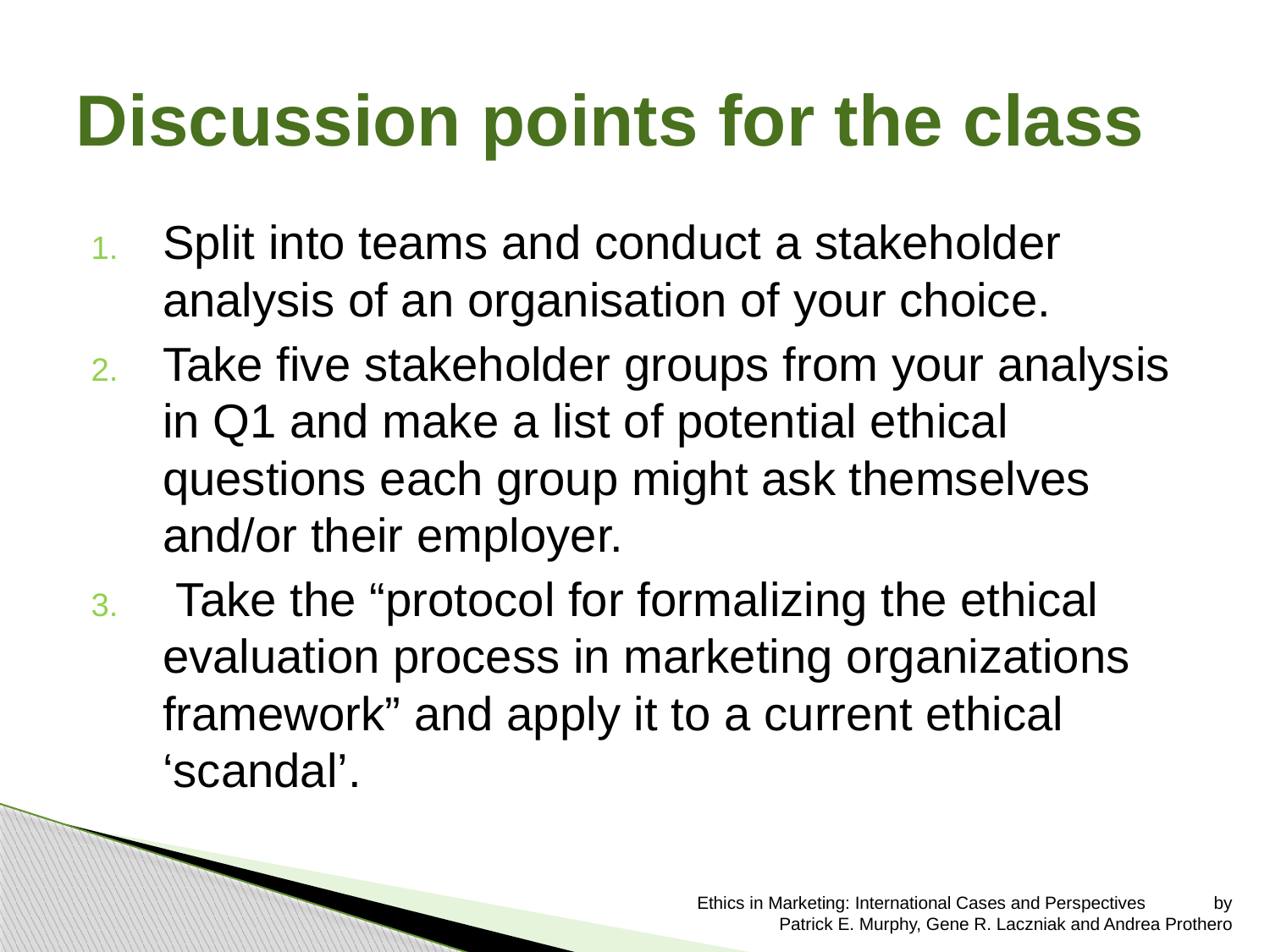

# Discussion points for the class
Split into teams and conduct a stakeholder analysis of an organisation of your choice.
Take five stakeholder groups from your analysis in Q1 and make a list of potential ethical questions each group might ask themselves and/or their employer.
 Take the “protocol for formalizing the ethical evaluation process in marketing organizations framework” and apply it to a current ethical ‘scandal’.
       Ethics in Marketing: International Cases and Perspectives              by Patrick E. Murphy, Gene R. Laczniak and Andrea Prothero